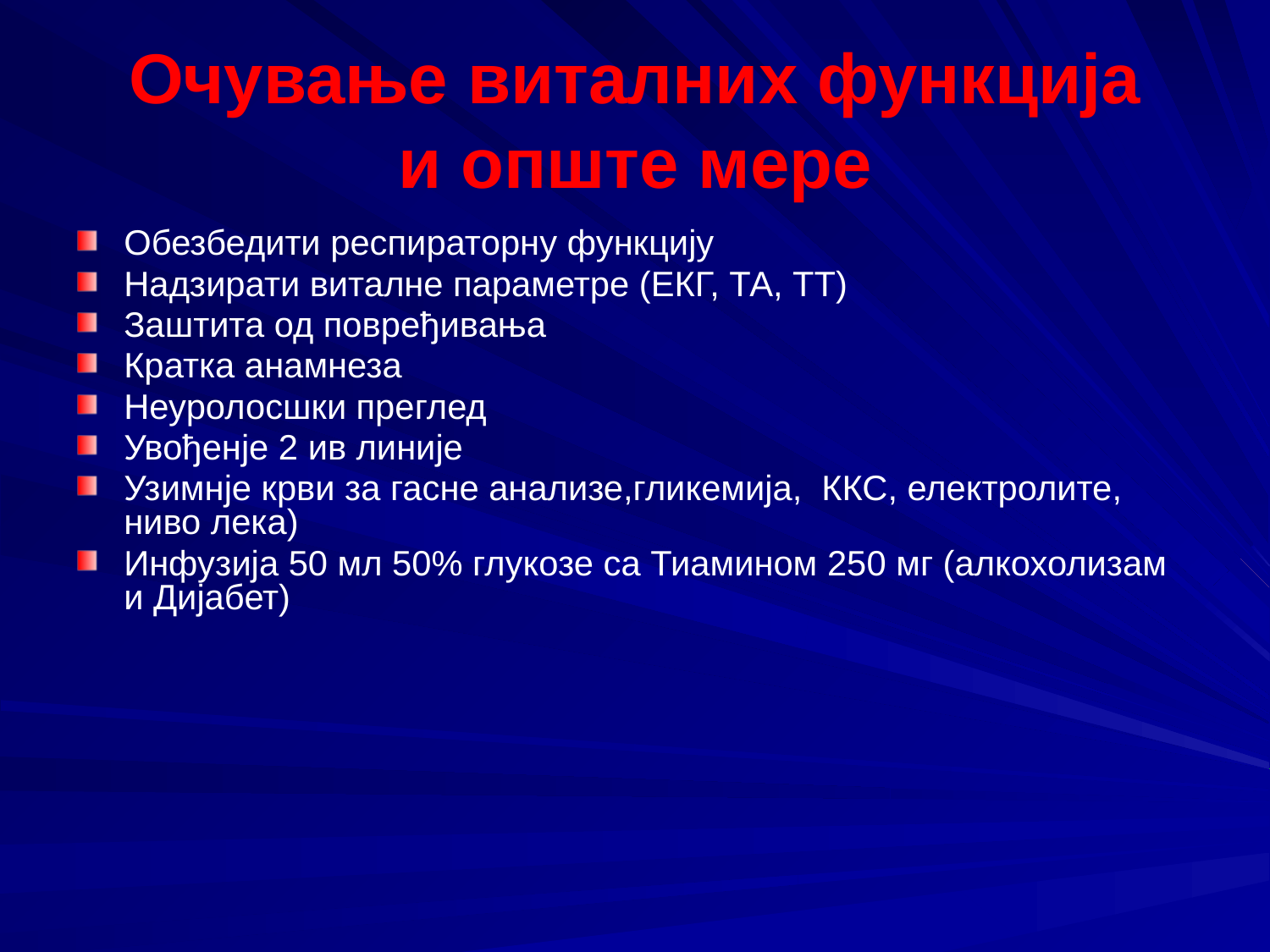

# Очување виталних функција и опште мере
Обезбедити респираторну функцију
Надзирати виталне параметре (ЕКГ, ТА, ТТ)
Заштита од повређивања
Кратка анамнеза
Неуролосшки преглед
Увођенје 2 ив линије
Узимнје крви за гасне анализе,гликемија,  ККС, електролите, ниво лека)
Инфузија 50 мл 50% глукозе са Тиамином 250 мг (алкохолизам и Дијабет)